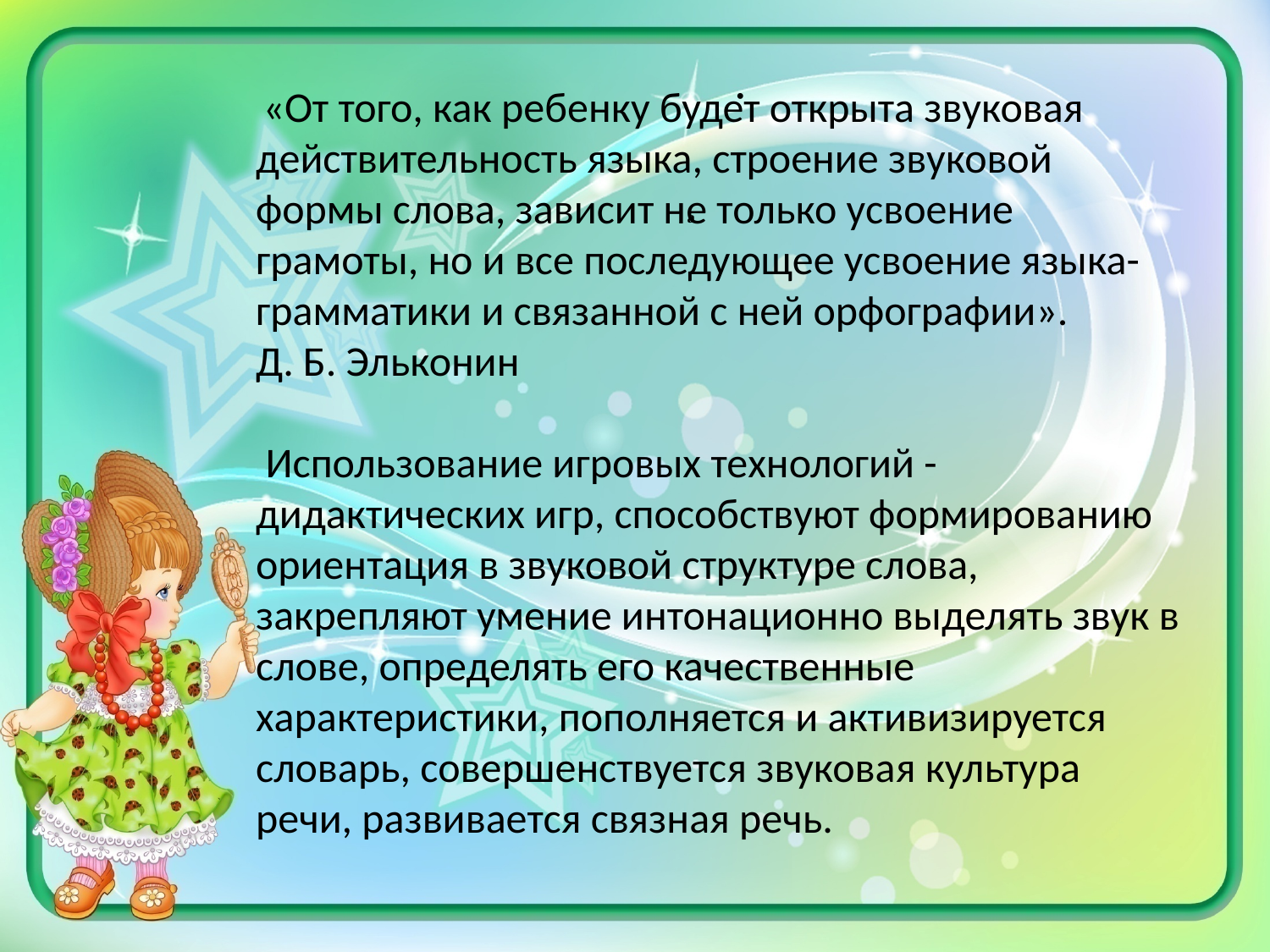

.
 «От того, как ребенку будет открыта звуковая действительность языка, строение звуковой формы слова, зависит не только усвоение грамоты, но и все последующее усвоение языка-грамматики и связанной с ней орфографии».
Д. Б. Эльконин

 Использование игровых технологий - дидактических игр, способствуют формированию ориентация в звуковой структуре слова, закрепляют умение интонационно выделять звук в слове, определять его качественные характеристики, пополняется и активизируется словарь, совершенствуется звуковая культура речи, развивается связная речь.
а